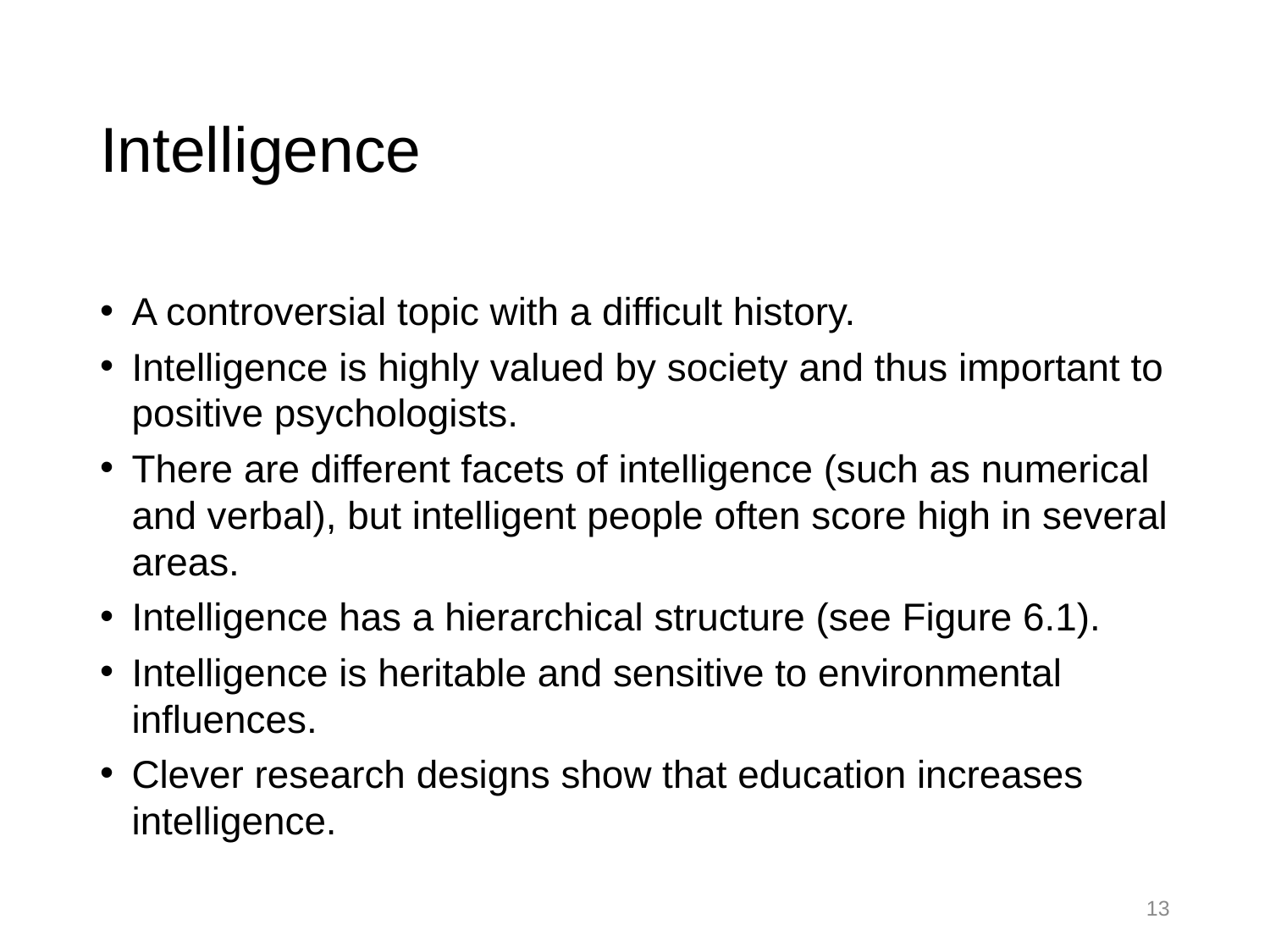

# Intelligence
A controversial topic with a difficult history.
Intelligence is highly valued by society and thus important to positive psychologists.
There are different facets of intelligence (such as numerical and verbal), but intelligent people often score high in several areas.
Intelligence has a hierarchical structure (see Figure 6.1).
Intelligence is heritable and sensitive to environmental influences.
Clever research designs show that education increases intelligence.
13